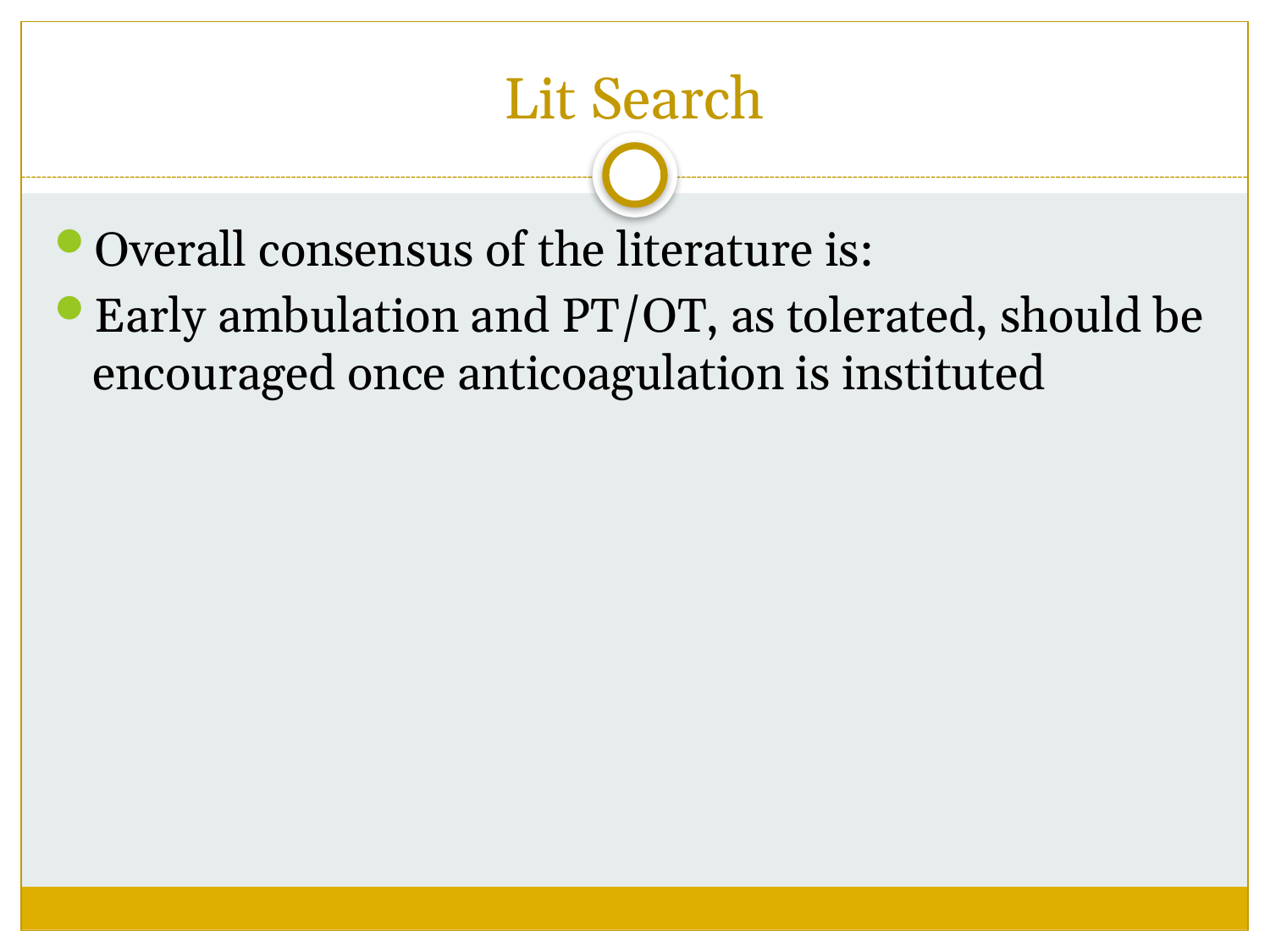

# Lit Search
Overall consensus of the literature is:
Early ambulation and PT/OT, as tolerated, should be encouraged once anticoagulation is instituted